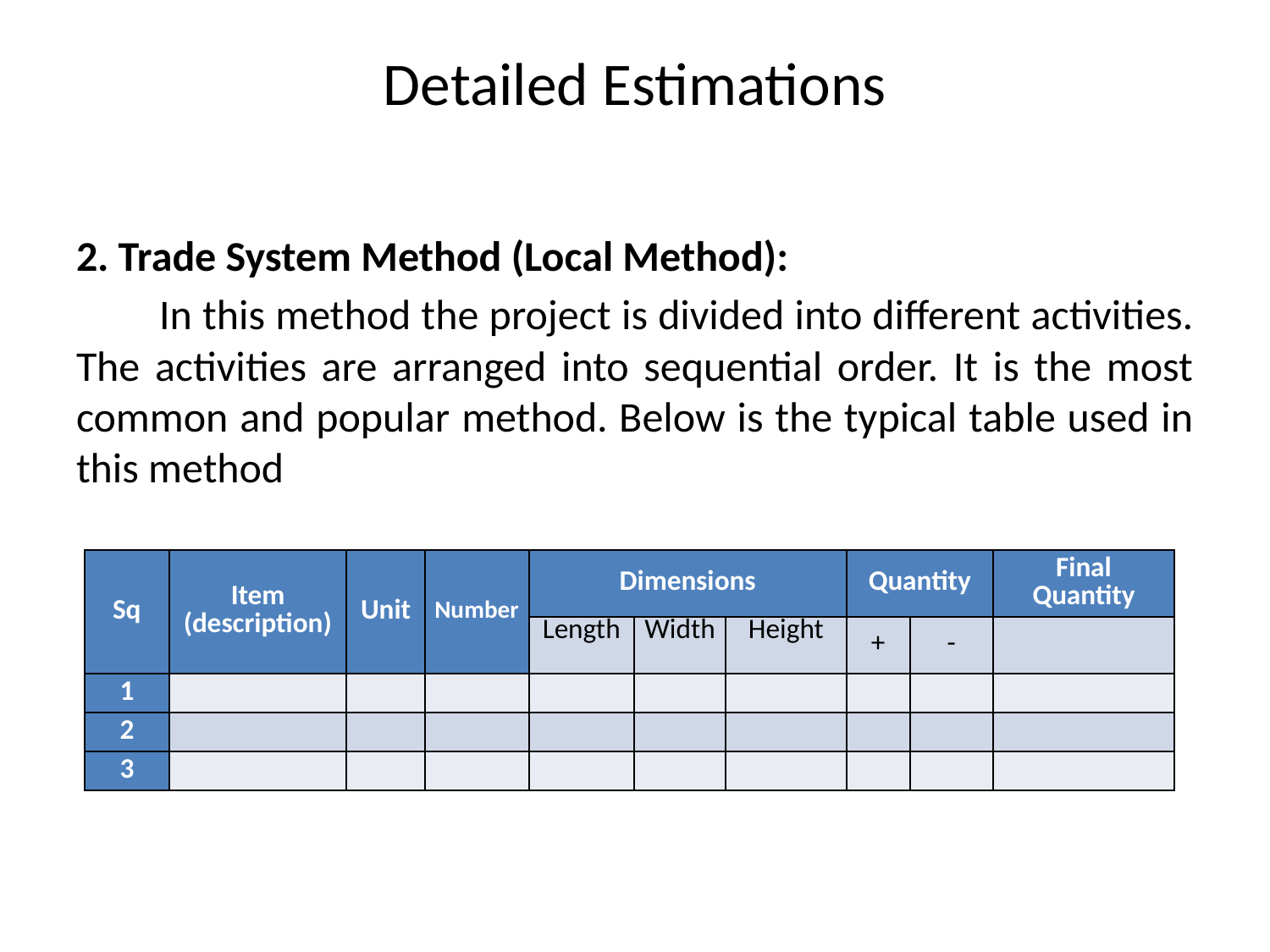

# Detailed Estimations
2. Trade System Method (Local Method):
        In this method the project is divided into different activities. The activities are arranged into sequential order. It is the most common and popular method. Below is the typical table used in this method
| Sq | Item (description) | Unit | Number | Dimensions |  |  | Quantity |  | Final Quantity |
| --- | --- | --- | --- | --- | --- | --- | --- | --- | --- |
|  |  |  |  | Length | Width | Height | + | - |  |
| 1 |  |  |  |  |  |  |  |  |  |
| 2 |  |  |  |  |  |  |  |  |  |
| 3 |  |  |  |  |  |  |  |  |  |